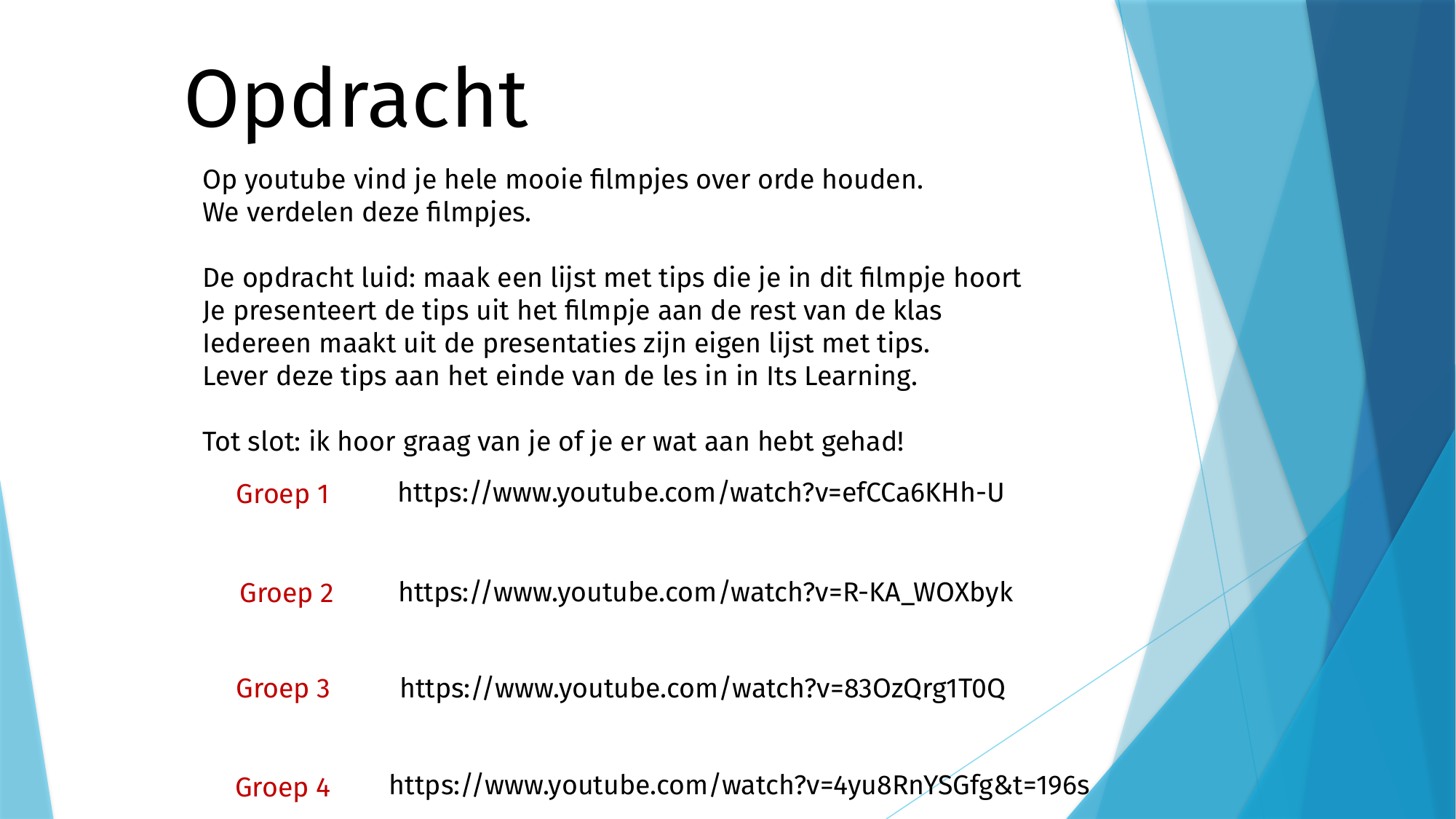

Opdracht

Op youtube vind je hele mooie filmpjes over orde houden.
We verdelen deze filmpjes.

De opdracht luid: maak een lijst met tips die je in dit filmpje hoort
Je presenteert de tips uit het filmpje aan de rest van de klas
Iedereen maakt uit de presentaties zijn eigen lijst met tips.
Lever deze tips aan het einde van de les in in Its Learning.

Tot slot: ik hoor graag van je of je er wat aan hebt gehad!
https://www.youtube.com/watch?v=efCCa6KHh-U
Groep 1
https://www.youtube.com/watch?v=R-KA_WOXbyk
Groep 2
Groep 3
https://www.youtube.com/watch?v=83OzQrg1T0Q
https://www.youtube.com/watch?v=4yu8RnYSGfg&t=196s
Groep 4